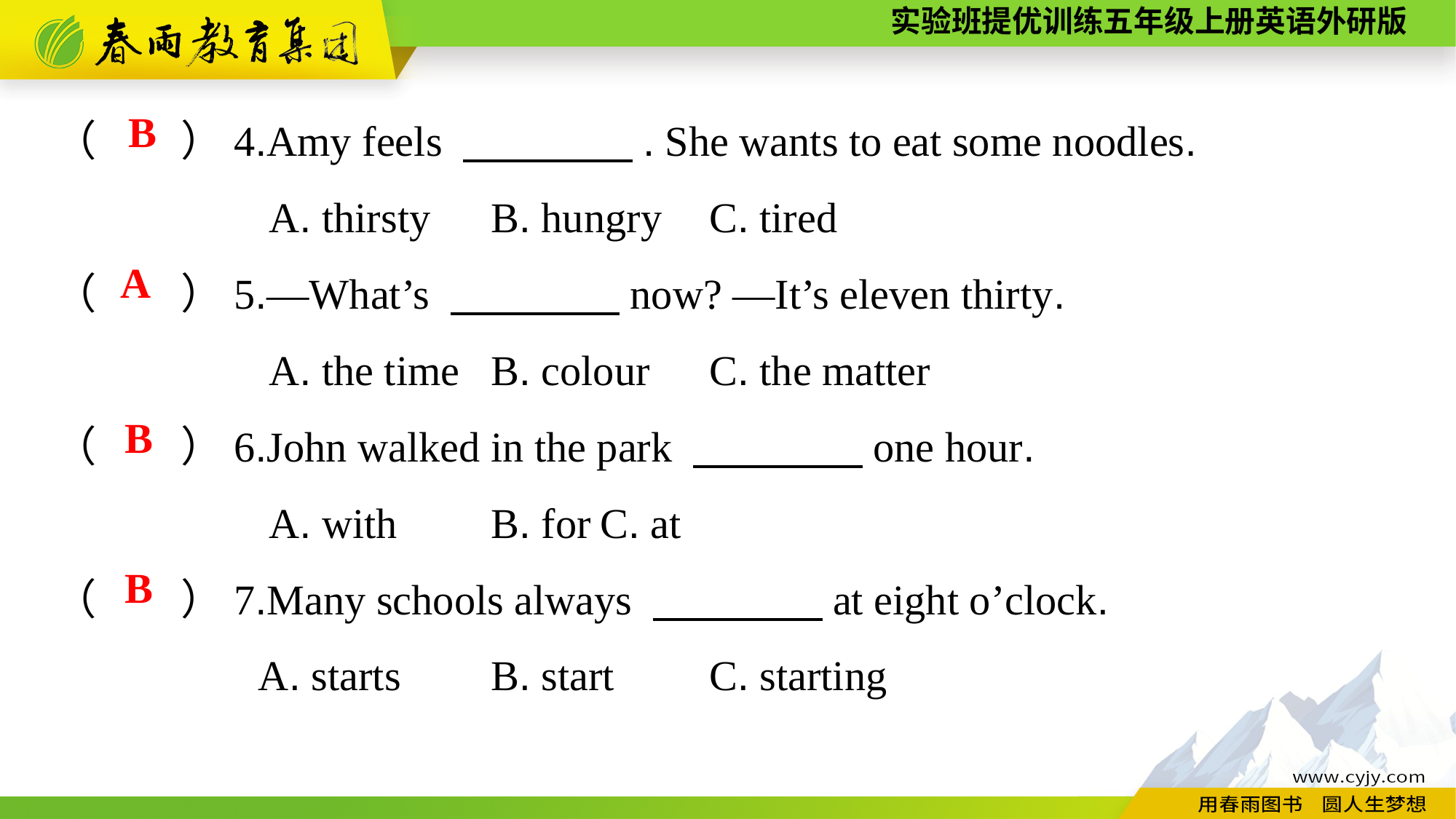

（　　）4.Amy feels 　　　　. She wants to eat some noodles.
A. thirsty	B. hungry	C. tired
（　　）5.—What’s 　　　　now? —It’s eleven thirty.
A. the time	B. colour	C. the matter
（　　）6.John walked in the park 　　　　one hour.
A. with	B. for	C. at
（　　）7.Many schools always 　　　　at eight o’clock.
A. starts	B. start	C. starting
B
A
B
B